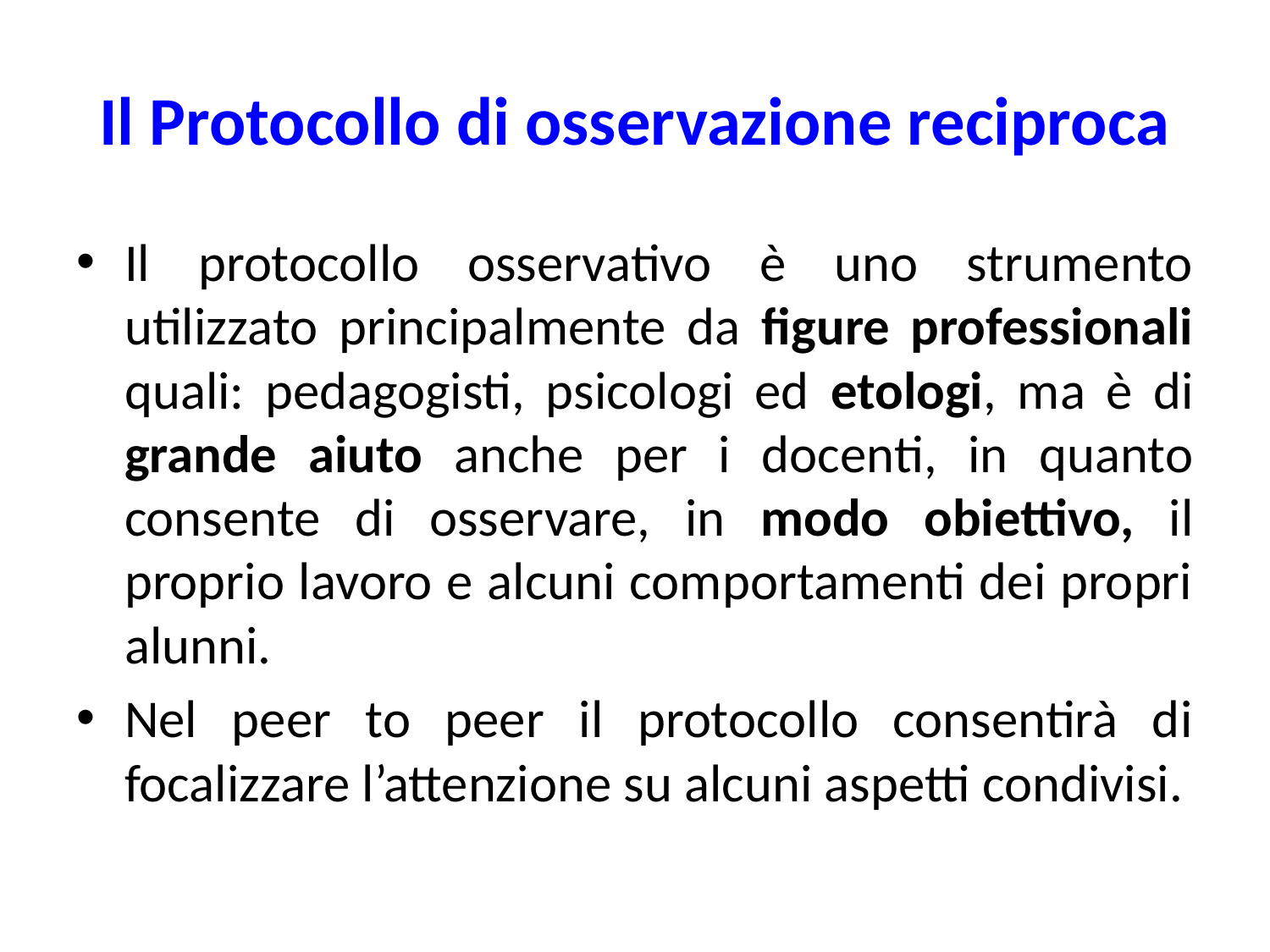

# Il Protocollo di osservazione reciproca
Il protocollo osservativo è uno strumento utilizzato principalmente da figure professionali quali: pedagogisti, psicologi ed etologi, ma è di grande aiuto anche per i docenti, in quanto consente di osservare, in modo obiettivo, il proprio lavoro e alcuni comportamenti dei propri alunni.
Nel peer to peer il protocollo consentirà di focalizzare l’attenzione su alcuni aspetti condivisi.